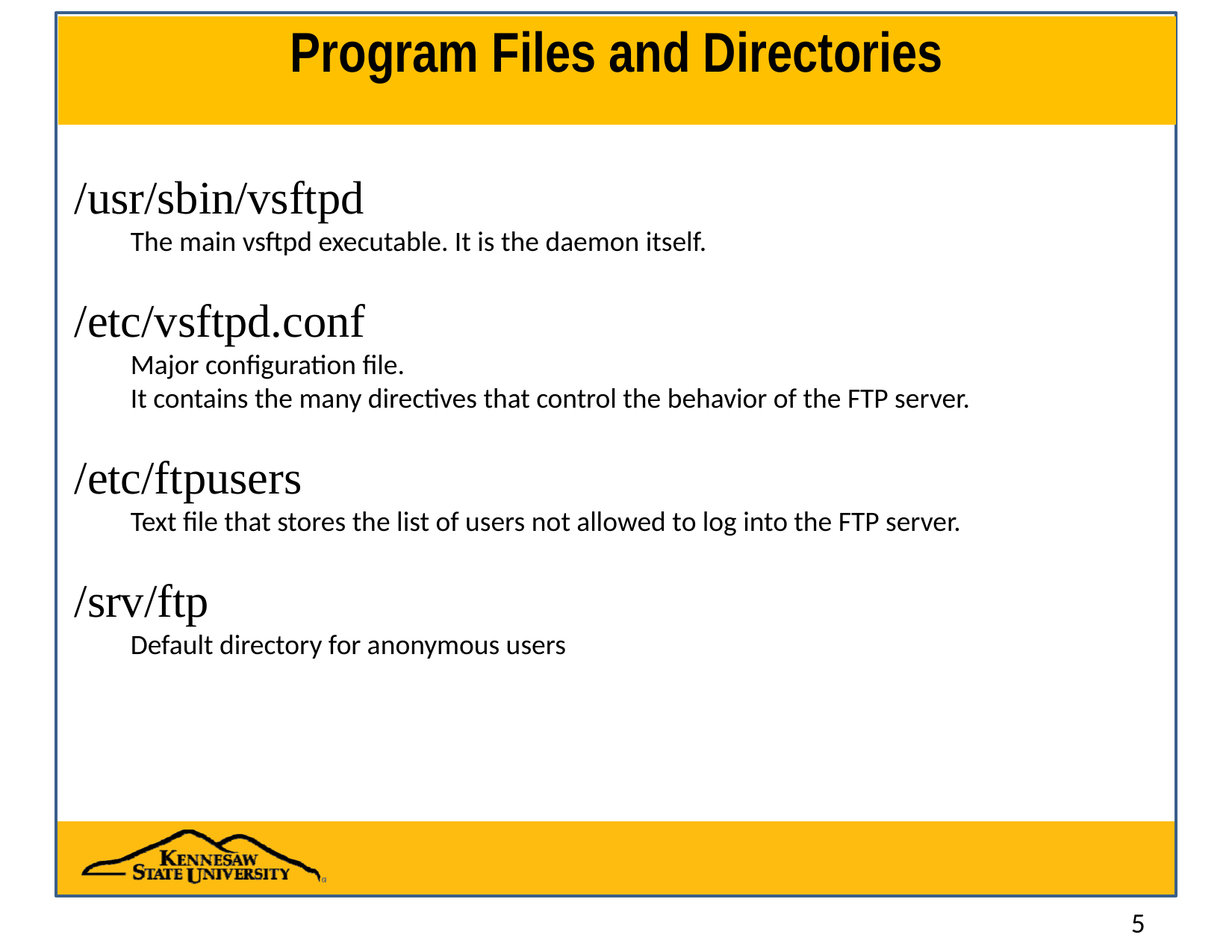

# Program Files and Directories
/usr/sbin/vsftpd
The main vsftpd executable. It is the daemon itself.

/etc/vsftpd.conf
Major configuration file.
It contains the many directives that control the behavior of the FTP server.

/etc/ftpusers
Text file that stores the list of users not allowed to log into the FTP server.

/srv/ftp
Default directory for anonymous users